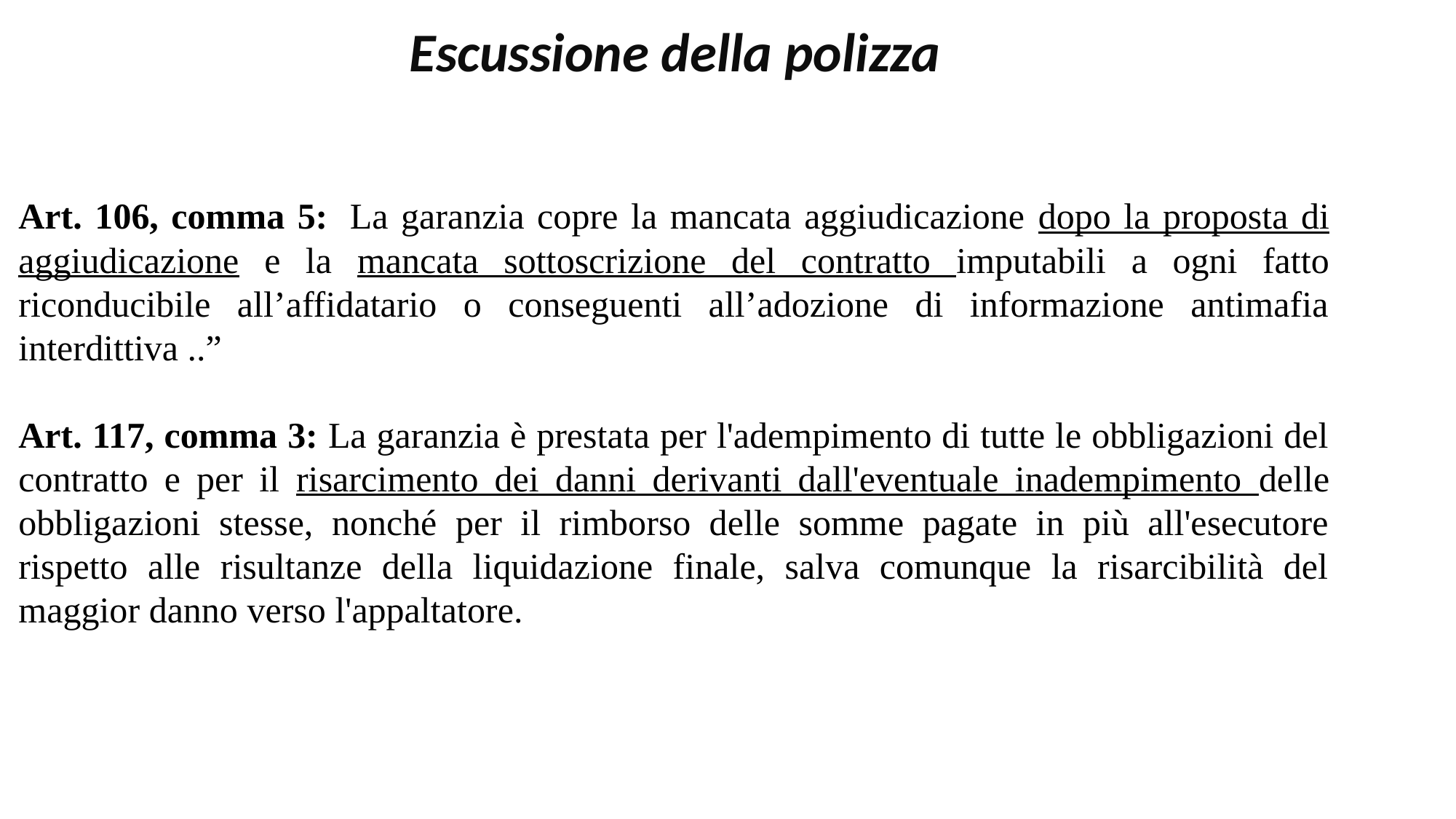

Escussione della polizza

Art. 106, comma 5:  La garanzia copre la mancata aggiudicazione dopo la proposta di aggiudicazione e la mancata sottoscrizione del contratto imputabili a ogni fatto riconducibile all’affidatario o conseguenti all’adozione di informazione antimafia interdittiva ..”

Art. 117, comma 3: La garanzia è prestata per l'adempimento di tutte le obbligazioni del contratto e per il risarcimento dei danni derivanti dall'eventuale inadempimento delle obbligazioni stesse, nonché per il rimborso delle somme pagate in più all'esecutore rispetto alle risultanze della liquidazione finale, salva comunque la risarcibilità del maggior danno verso l'appaltatore.